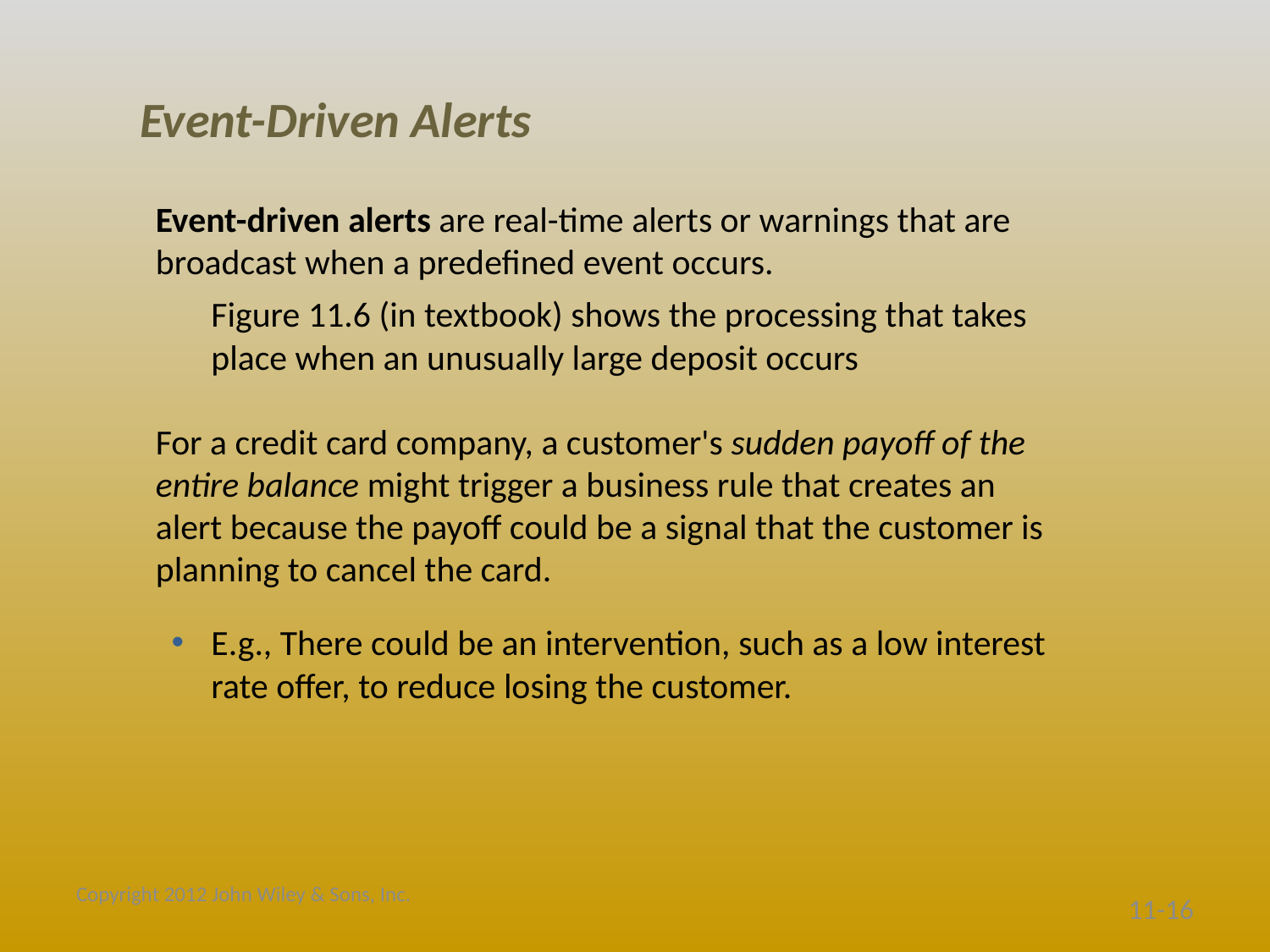

# Event-Driven Alerts
	Event-driven alerts are real-time alerts or warnings that are broadcast when a predefined event occurs.
	Figure 11.6 (in textbook) shows the processing that takes place when an unusually large deposit occurs
	For a credit card company, a customer's sudden payoff of the entire balance might trigger a business rule that creates an alert because the payoff could be a signal that the customer is planning to cancel the card.
E.g., There could be an intervention, such as a low interest rate offer, to reduce losing the customer.

Copyright 2012 John Wiley & Sons, Inc.
11-16